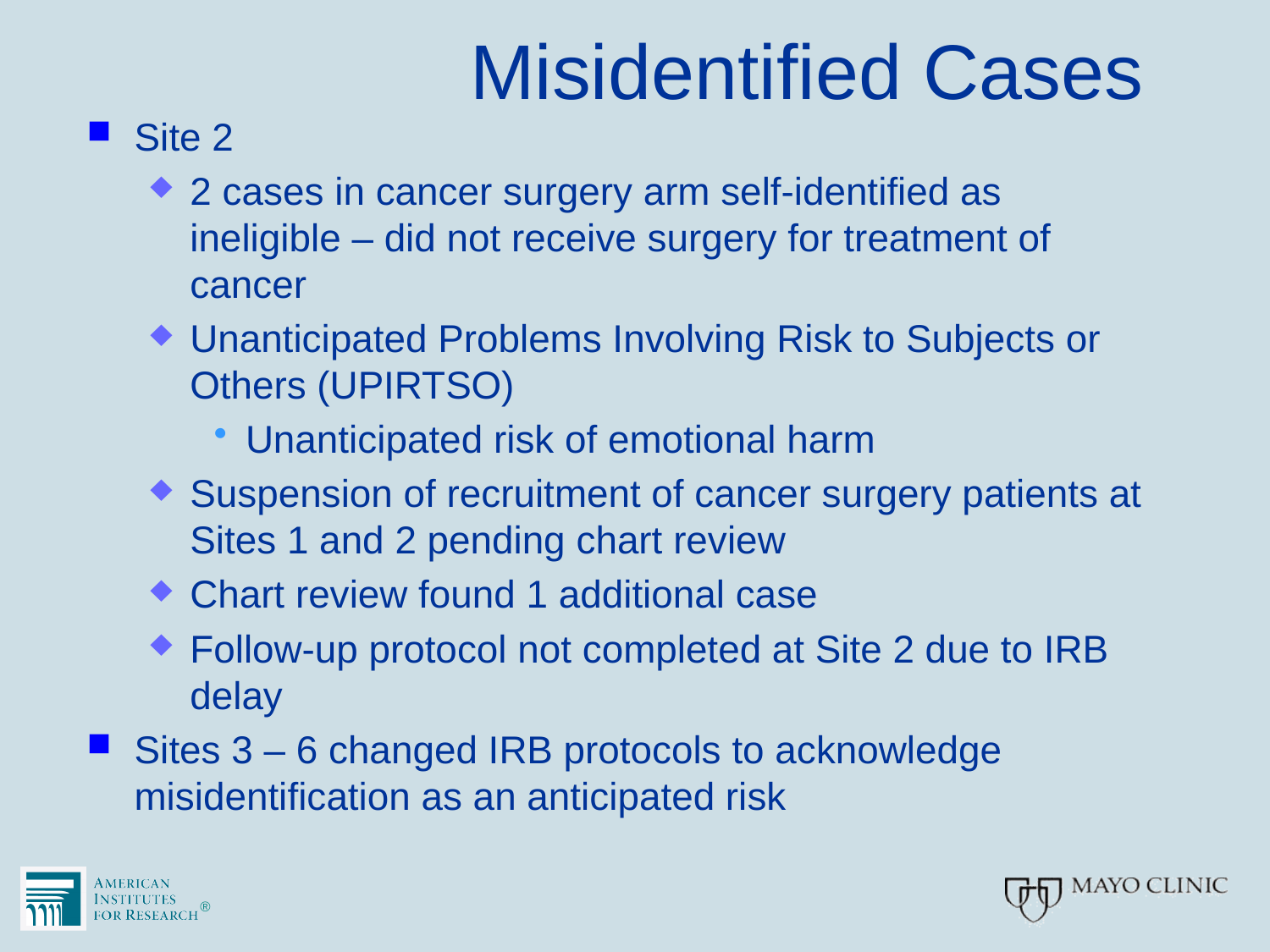

# Misidentified Cases
Site 2
2 cases in cancer surgery arm self-identified as ineligible – did not receive surgery for treatment of cancer
Unanticipated Problems Involving Risk to Subjects or Others (UPIRTSO)
Unanticipated risk of emotional harm
Suspension of recruitment of cancer surgery patients at Sites 1 and 2 pending chart review
Chart review found 1 additional case
Follow-up protocol not completed at Site 2 due to IRB delay
Sites 3 – 6 changed IRB protocols to acknowledge misidentification as an anticipated risk